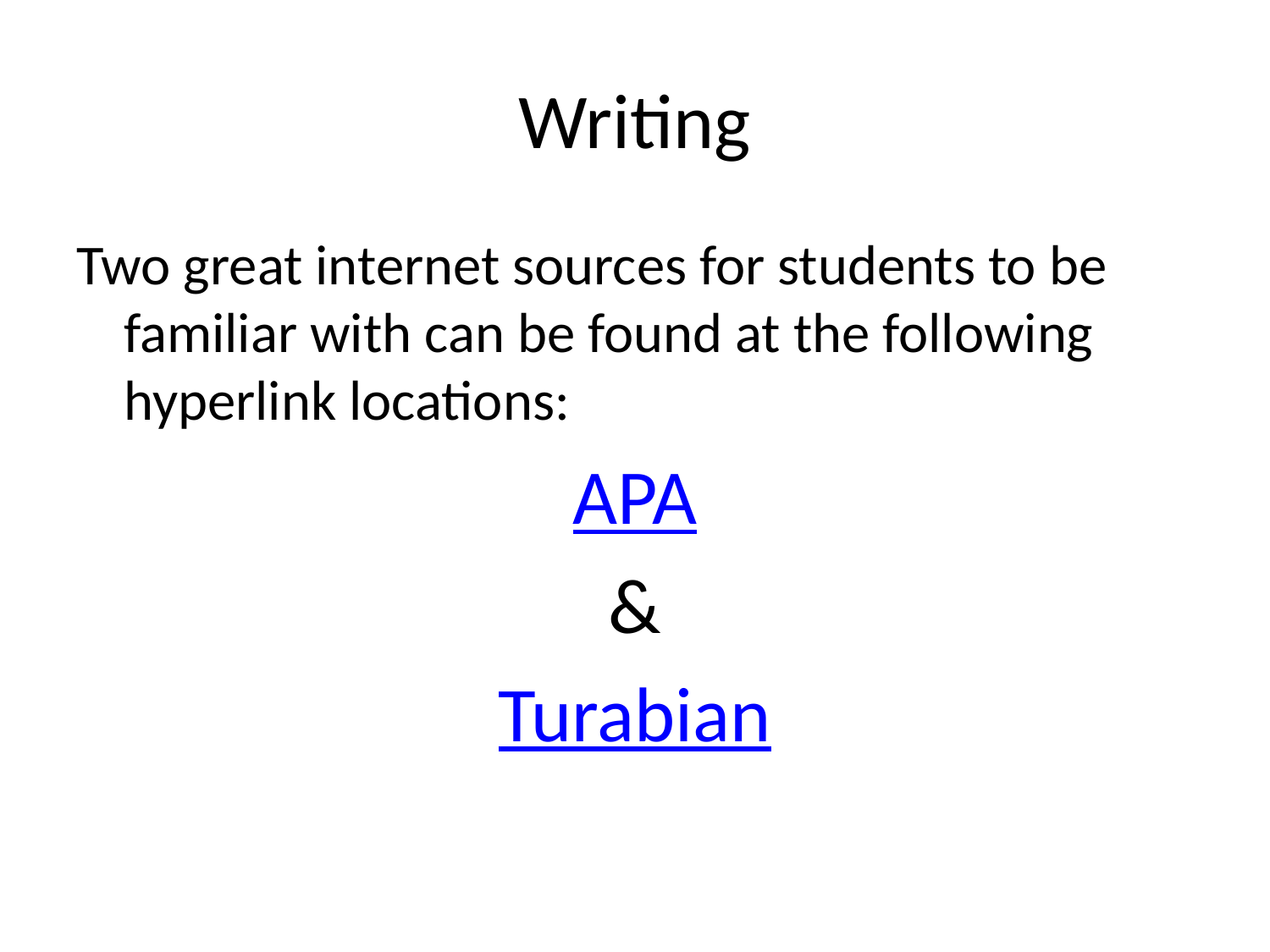

# Writing
Two great internet sources for students to be familiar with can be found at the following hyperlink locations:
APA
&
Turabian